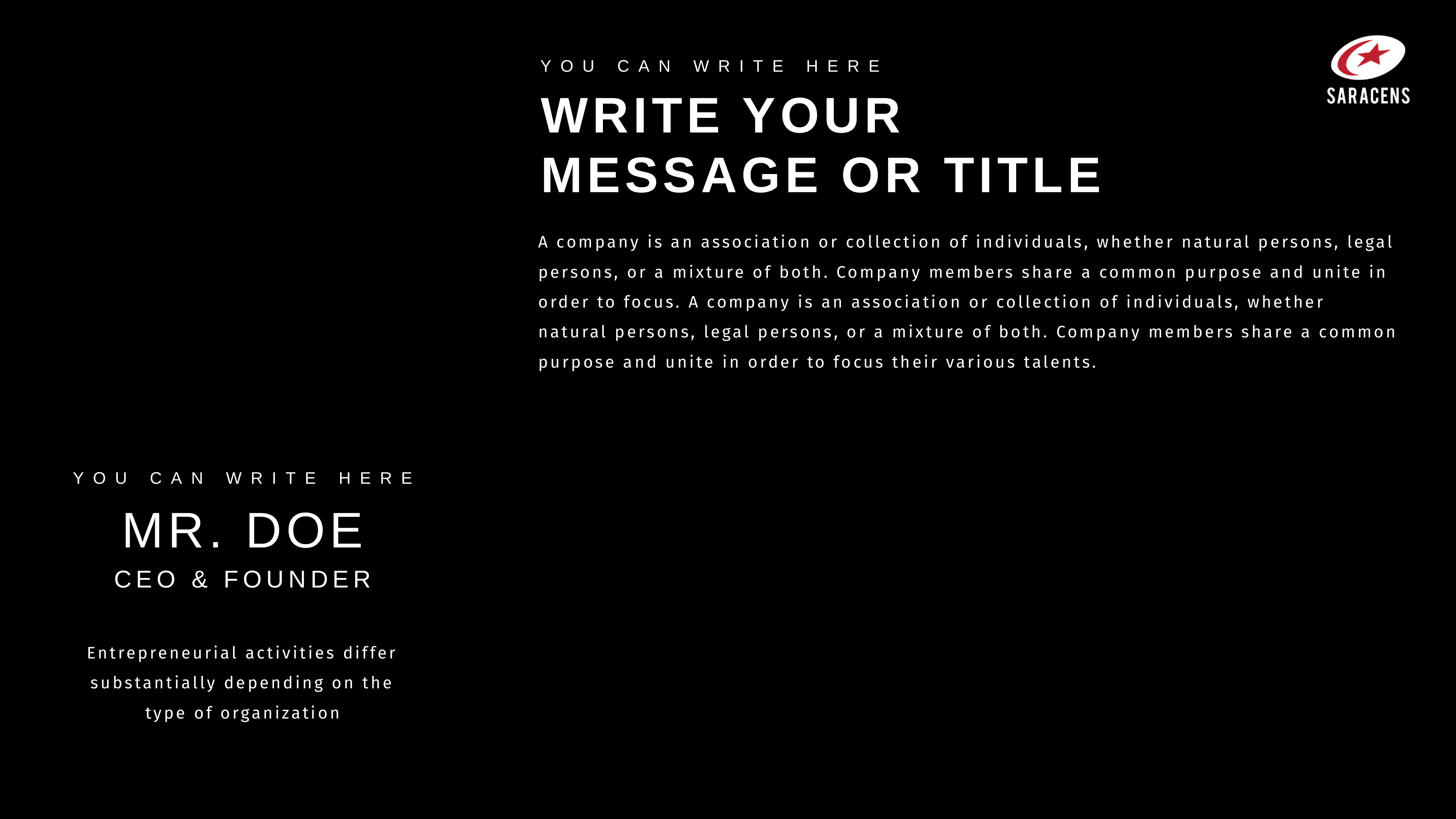

YOU CAN WRITE HERE
WRITE YOUR
MESSAGE OR TITLE
A company is an association or collection of individuals, whether natural persons, legal persons, or a mixture of both. Company members share a common purpose and unite in order to focus. A company is an association or collection of individuals, whether natural persons, legal persons, or a mixture of both. Company members share a common purpose and unite in order to focus their various talents.

YOU CAN WRITE HERE
MR. DOE
CEO & FOUNDER
Entrepreneurial activities differ substantially depending on the type of organization